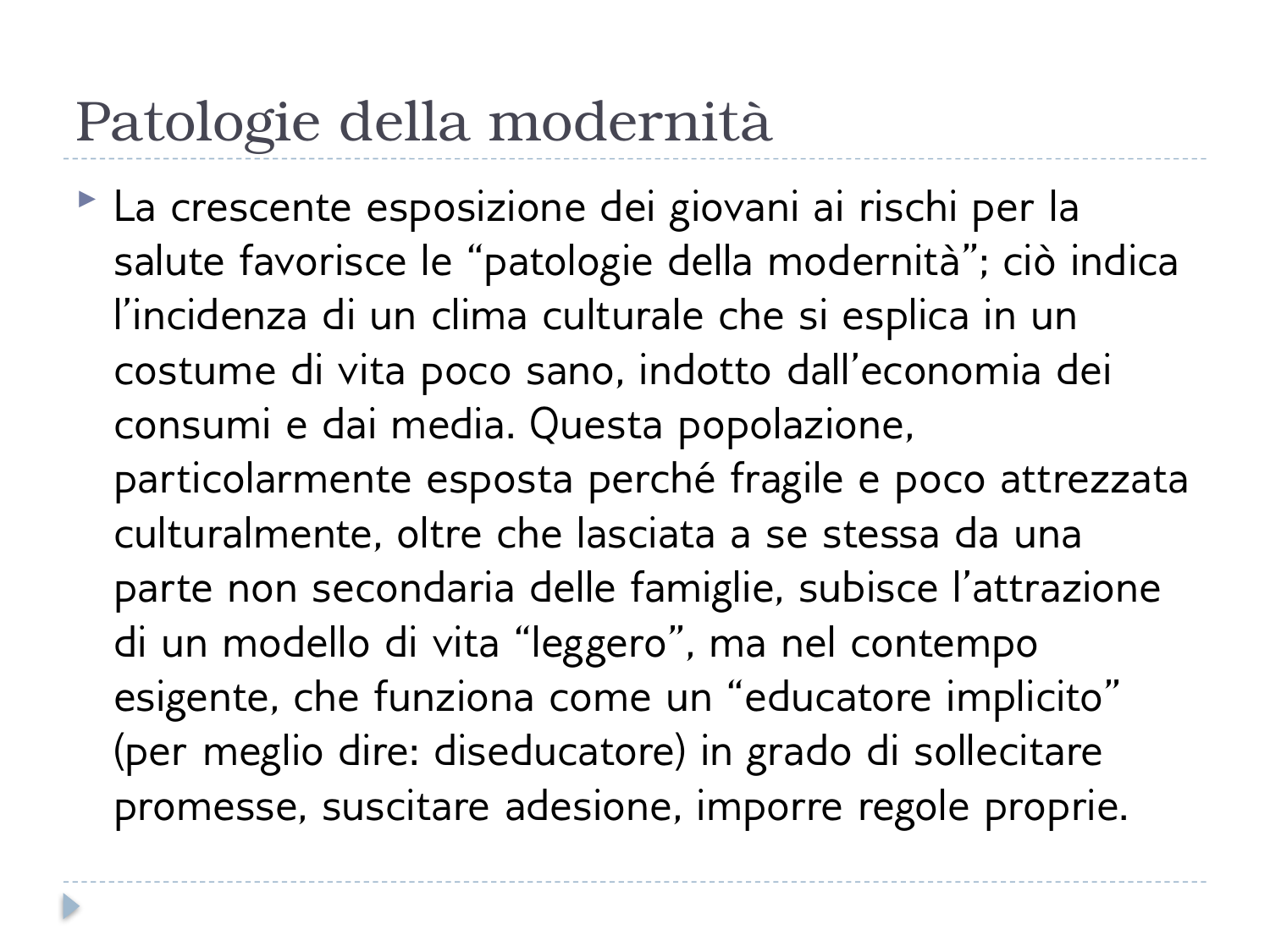

# Patologie della modernità
La crescente esposizione dei giovani ai rischi per la salute favorisce le “patologie della modernità”; ciò indica l’incidenza di un clima culturale che si esplica in un costume di vita poco sano, indotto dall’economia dei consumi e dai media. Questa popolazione, particolarmente esposta perché fragile e poco attrezzata culturalmente, oltre che lasciata a se stessa da una parte non secondaria delle famiglie, subisce l’attrazione di un modello di vita “leggero”, ma nel contempo esigente, che funziona come un “educatore implicito” (per meglio dire: diseducatore) in grado di sollecitare promesse, suscitare adesione, imporre regole proprie.